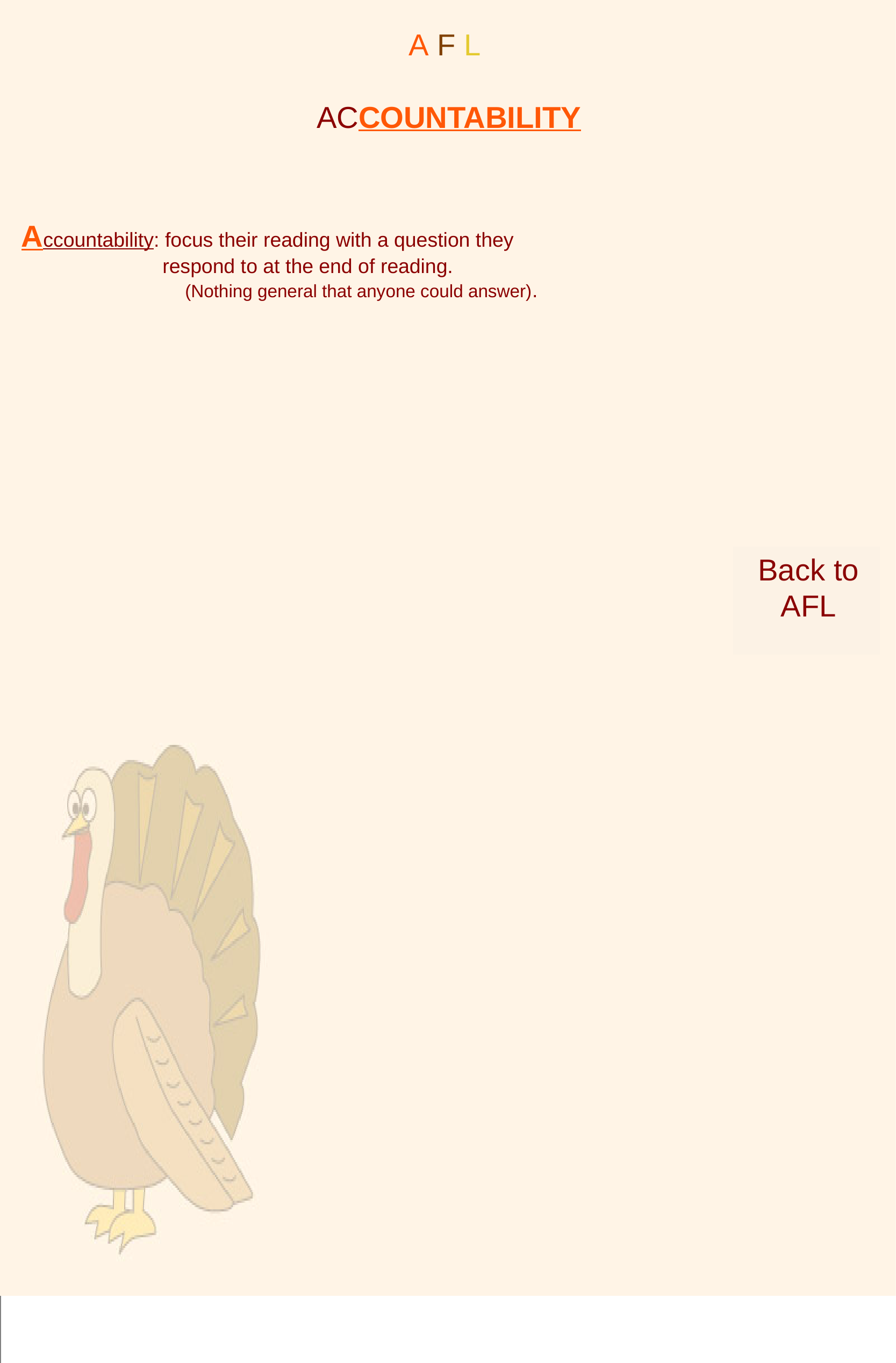

A F L

ACCOUNTABILITY
 Accountability: focus their reading with a question they
                          respond to at the end of reading.
                              (Nothing general that anyone could answer).

Back to
AFL